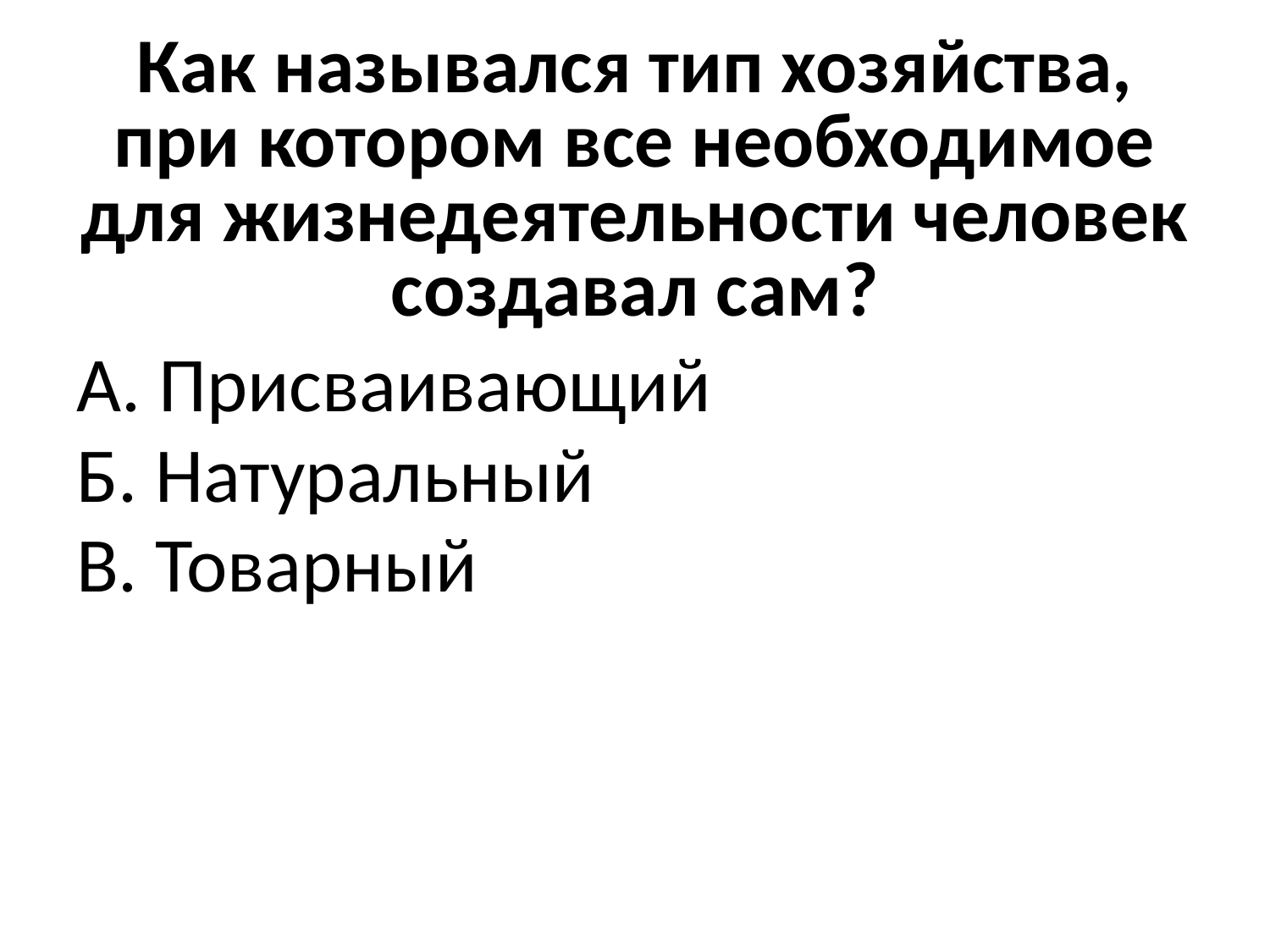

# Как назывался тип хозяйства, при котором все необходимое для жизнедеятельности человек создавал сам?
А. Присваивающий
Б. Натуральный
В. Товарный